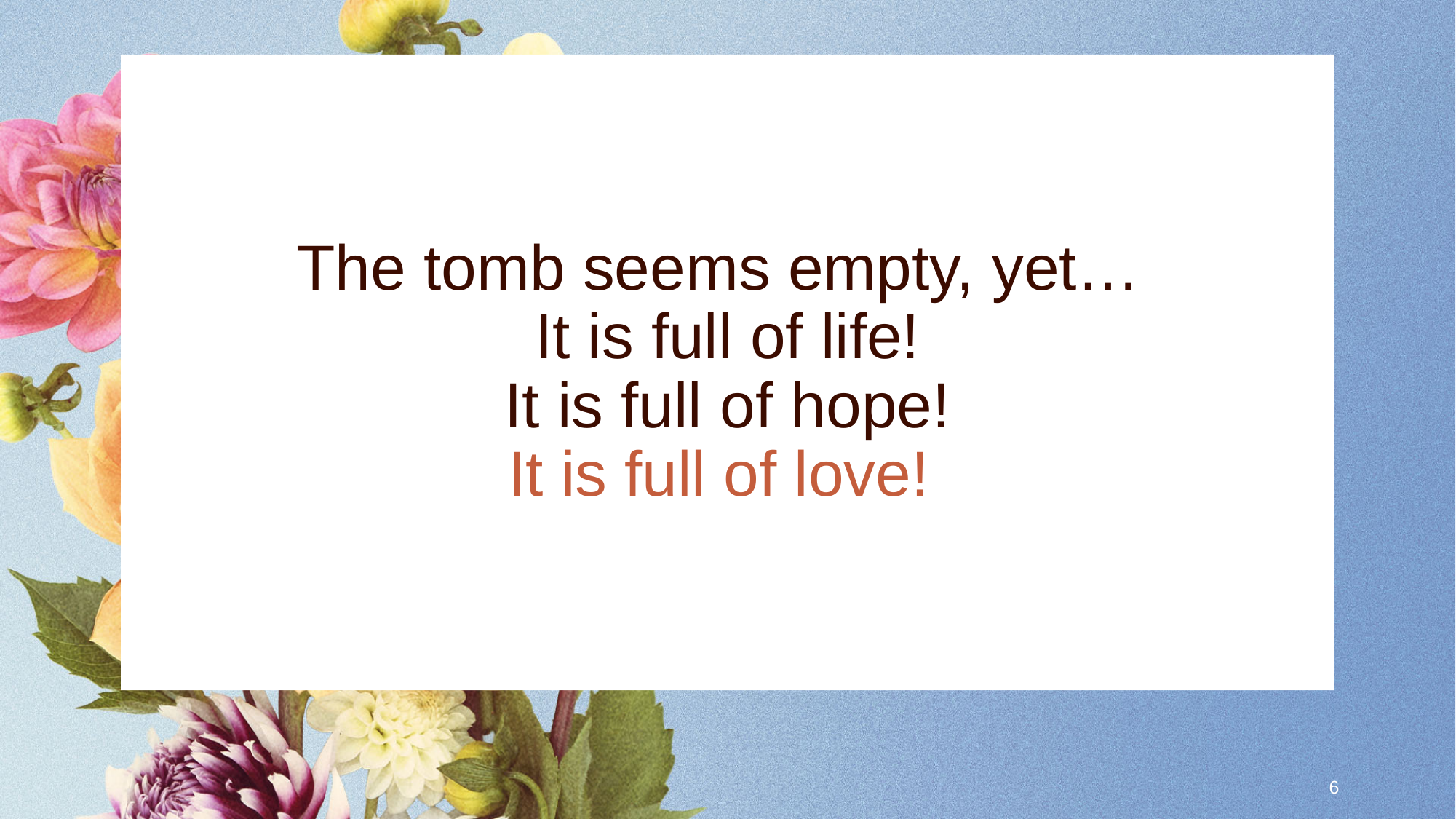

The tomb seems empty, yet…
It is full of life!
It is full of hope!
It is full of love!
6